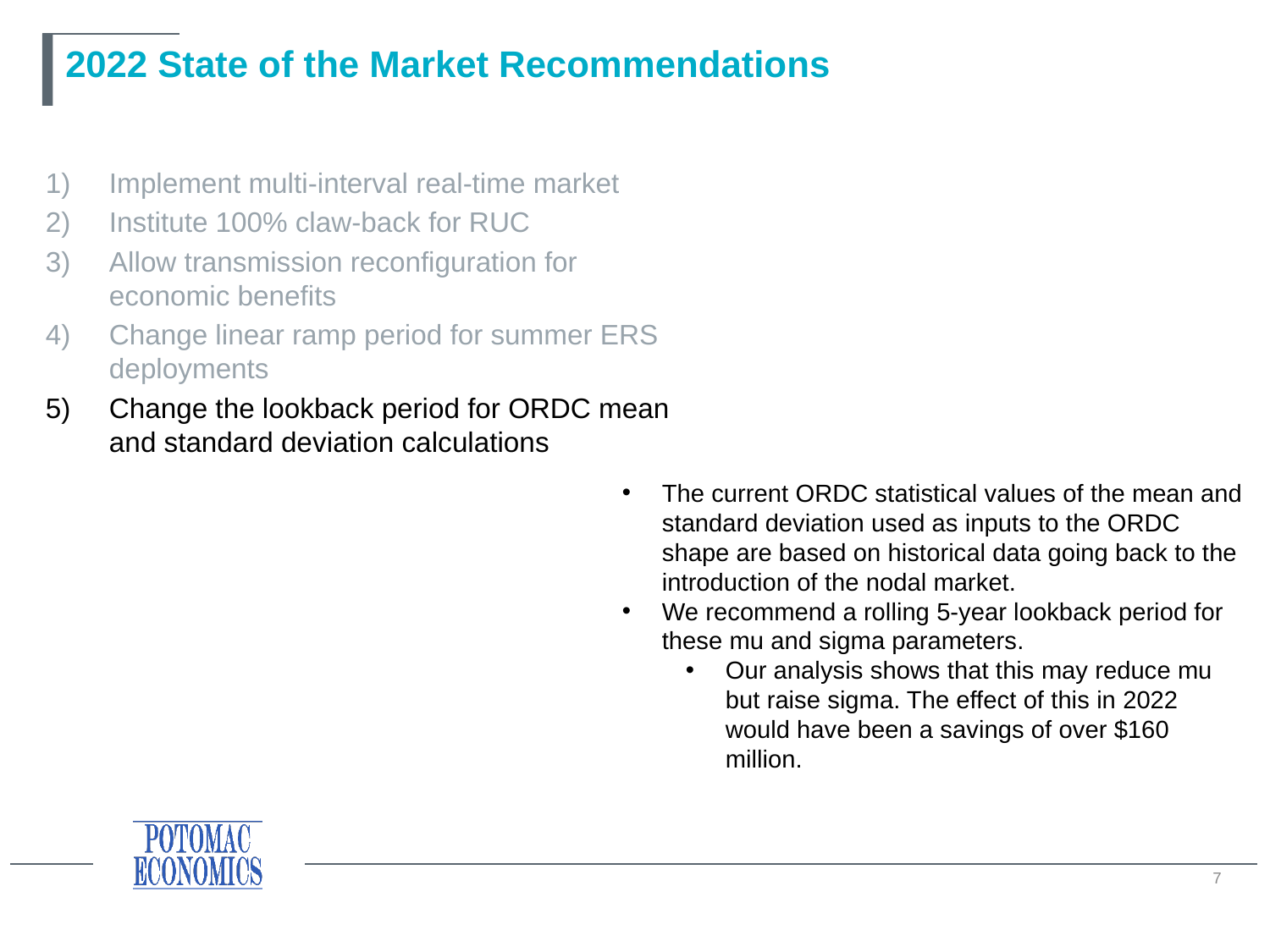

# 2022 State of the Market Recommendations
Implement multi-interval real-time market
Institute 100% claw-back for RUC
Allow transmission reconfiguration for economic benefits
Change linear ramp period for summer ERS deployments
Change the lookback period for ORDC mean and standard deviation calculations

The current ORDC statistical values of the mean and standard deviation used as inputs to the ORDC shape are based on historical data going back to the introduction of the nodal market.
We recommend a rolling 5-year lookback period for these mu and sigma parameters.
Our analysis shows that this may reduce mu but raise sigma. The effect of this in 2022 would have been a savings of over $160 million.

7